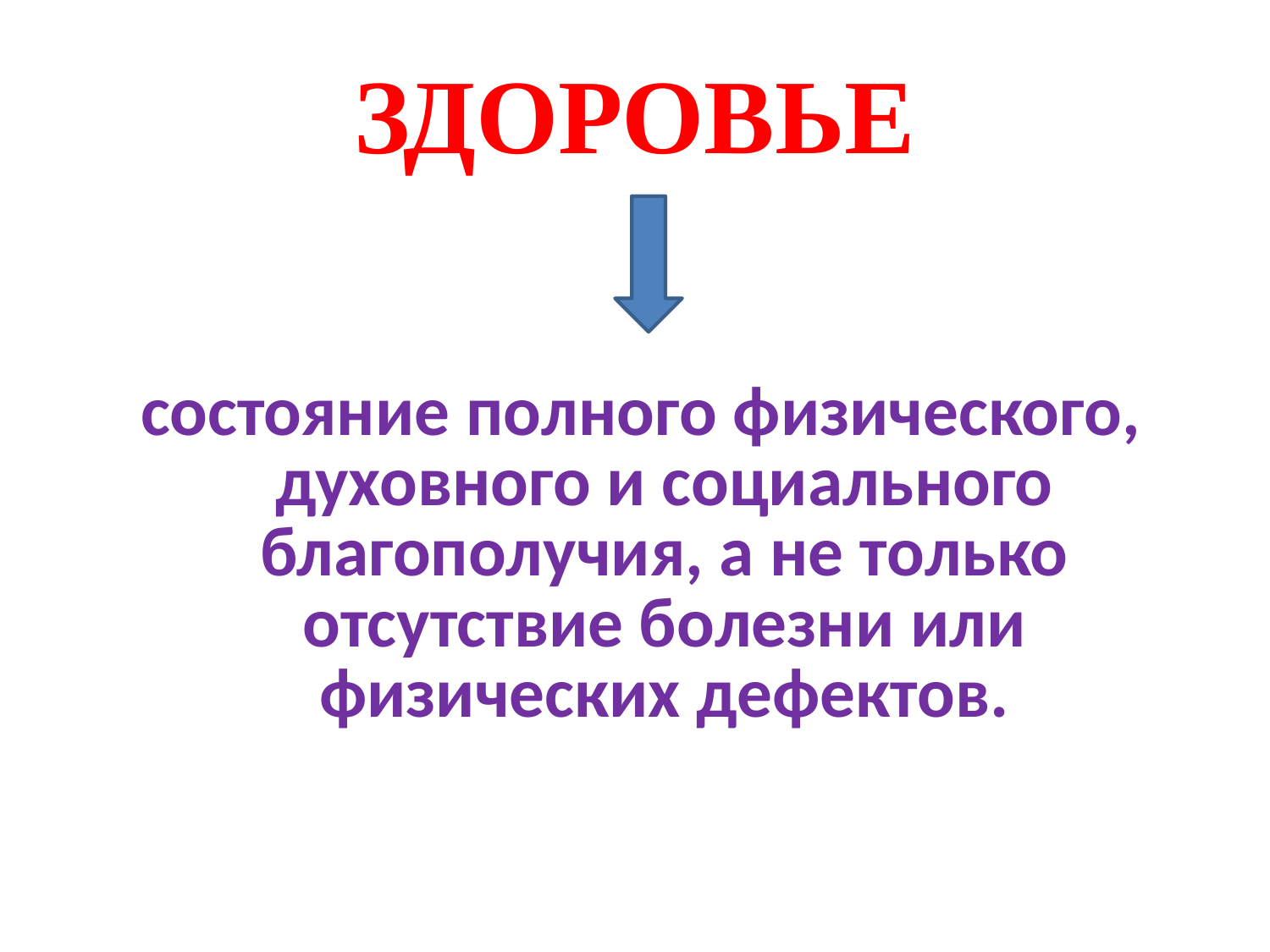

# ЗДОРОВЬЕ

состояние полного физического, духовного и социального благополучия, а не только отсутствие болезни или физических дефектов.